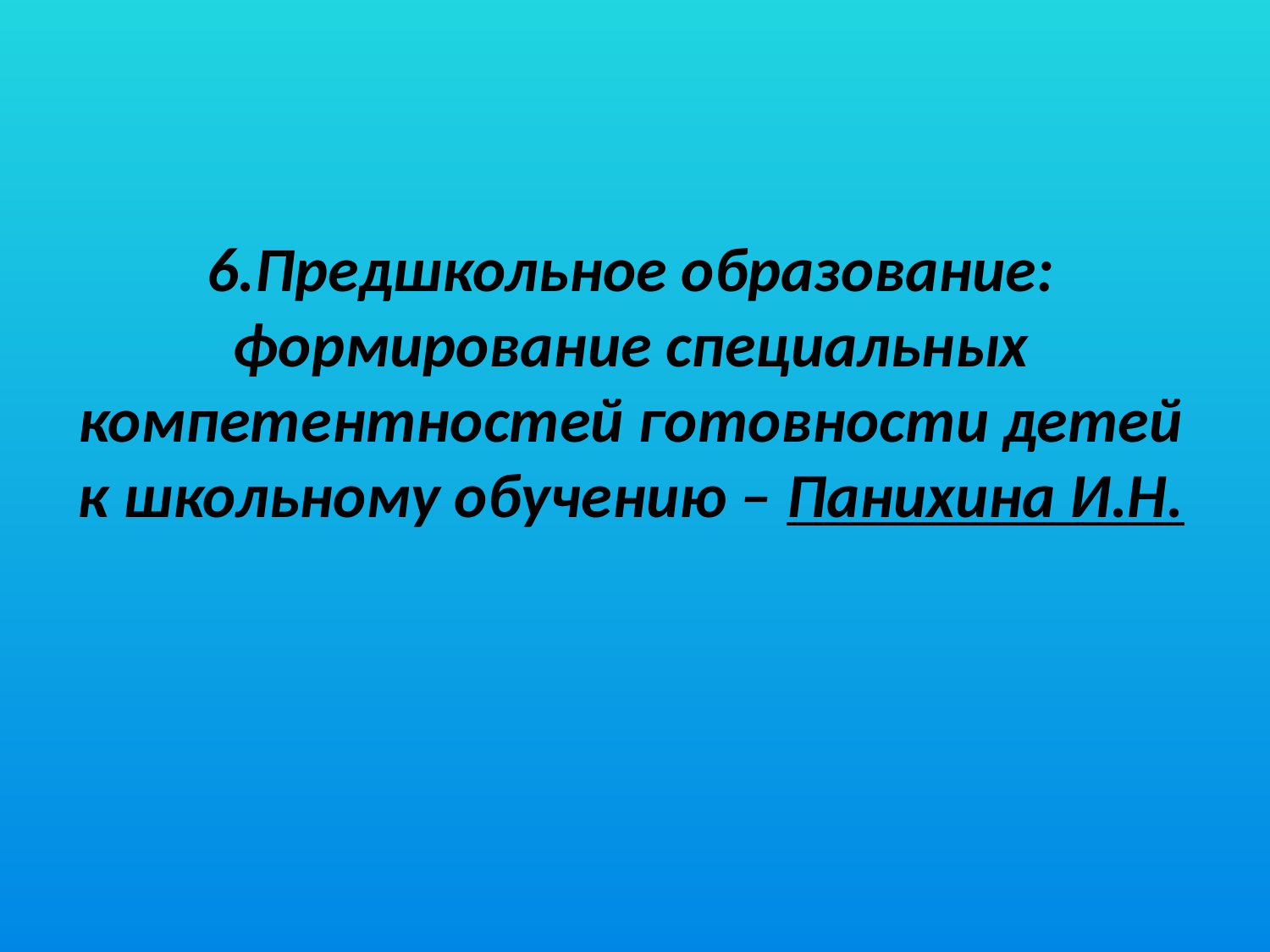

# 6.Предшкольное образование: формирование специальных компетентностей готовности детей к школьному обучению – Панихина И.Н.